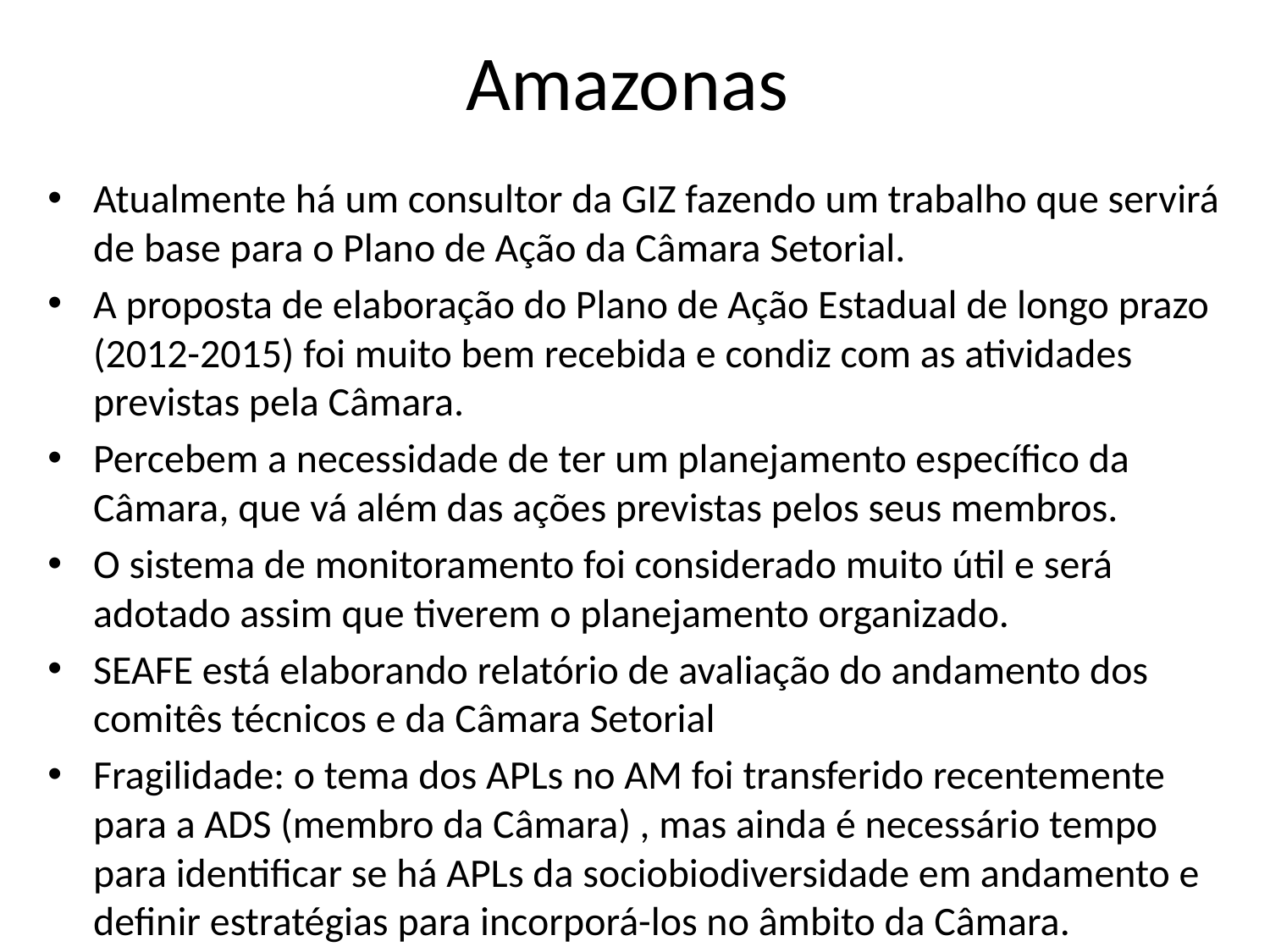

# Amazonas
Atualmente há um consultor da GIZ fazendo um trabalho que servirá de base para o Plano de Ação da Câmara Setorial.
A proposta de elaboração do Plano de Ação Estadual de longo prazo (2012-2015) foi muito bem recebida e condiz com as atividades previstas pela Câmara.
Percebem a necessidade de ter um planejamento específico da Câmara, que vá além das ações previstas pelos seus membros.
O sistema de monitoramento foi considerado muito útil e será adotado assim que tiverem o planejamento organizado.
SEAFE está elaborando relatório de avaliação do andamento dos comitês técnicos e da Câmara Setorial
Fragilidade: o tema dos APLs no AM foi transferido recentemente para a ADS (membro da Câmara) , mas ainda é necessário tempo para identificar se há APLs da sociobiodiversidade em andamento e definir estratégias para incorporá-los no âmbito da Câmara.